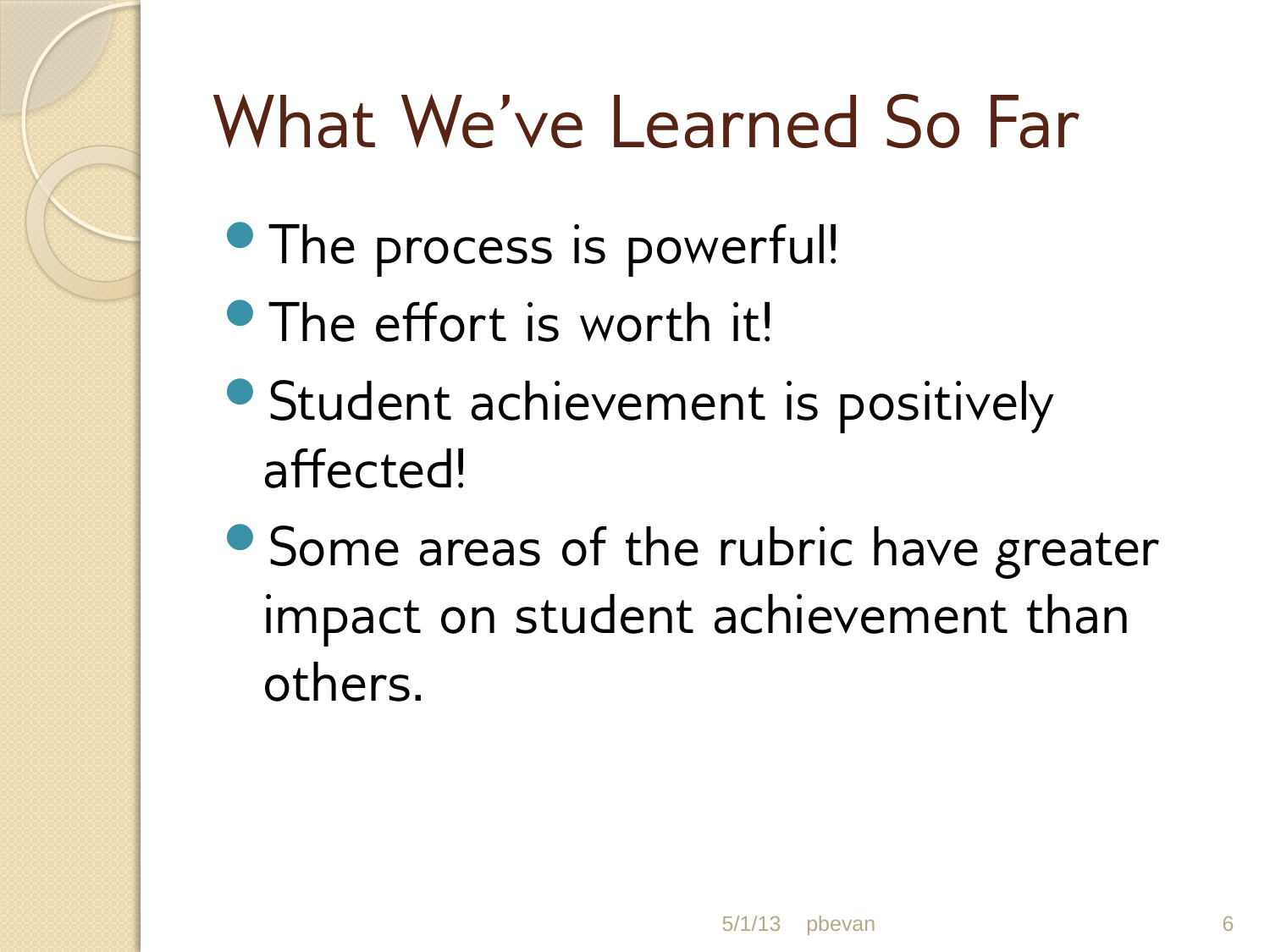

# What We’ve Learned So Far
The process is powerful!
The effort is worth it!
Student achievement is positively affected!
Some areas of the rubric have greater impact on student achievement than others.
5/1/13
pbevan
6